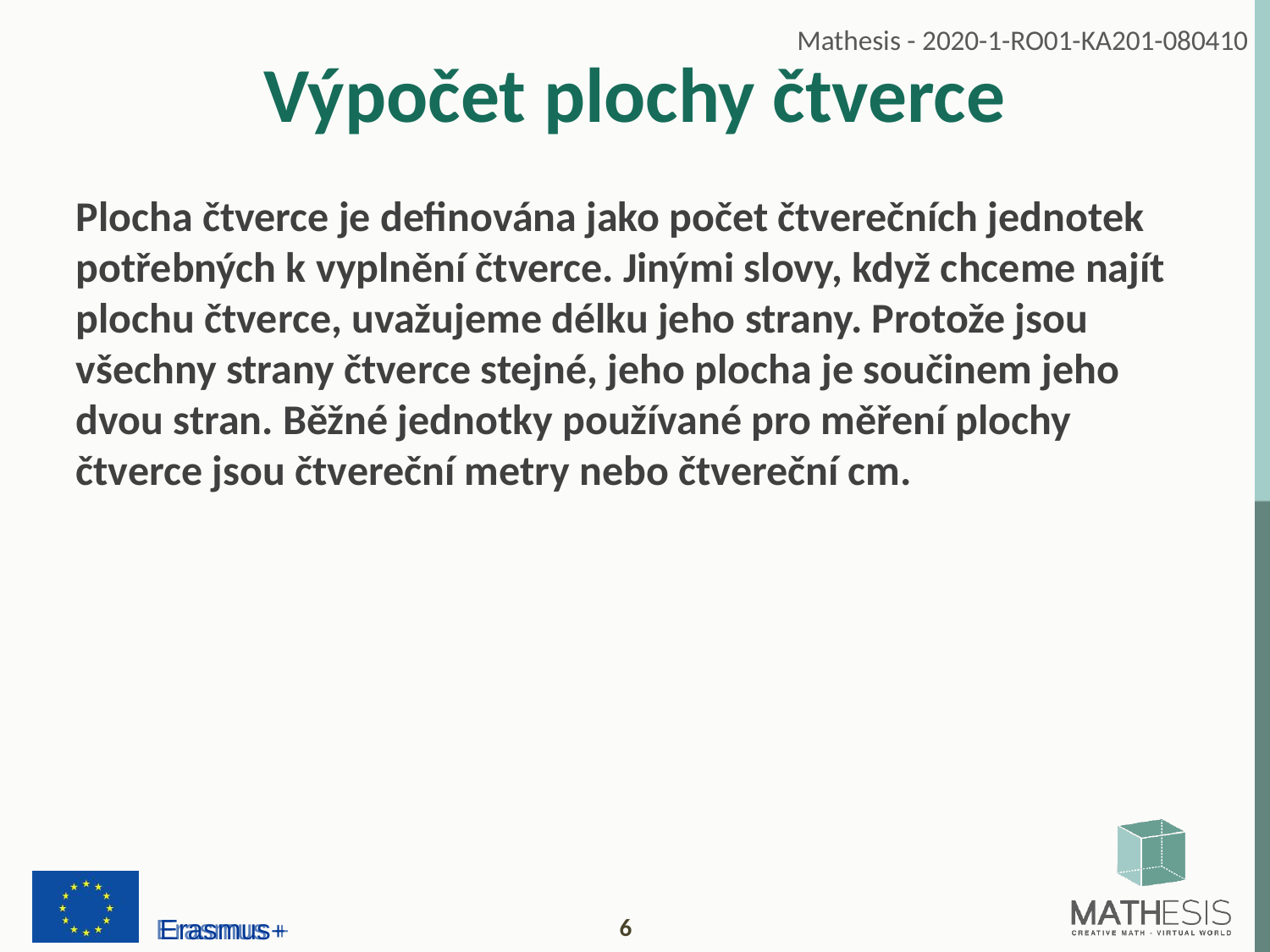

# Výpočet plochy čtverce
Plocha čtverce je definována jako počet čtverečních jednotek potřebných k vyplnění čtverce. Jinými slovy, když chceme najít plochu čtverce, uvažujeme délku jeho strany. Protože jsou všechny strany čtverce stejné, jeho plocha je součinem jeho dvou stran. Běžné jednotky používané pro měření plochy čtverce jsou čtvereční metry nebo čtvereční cm.